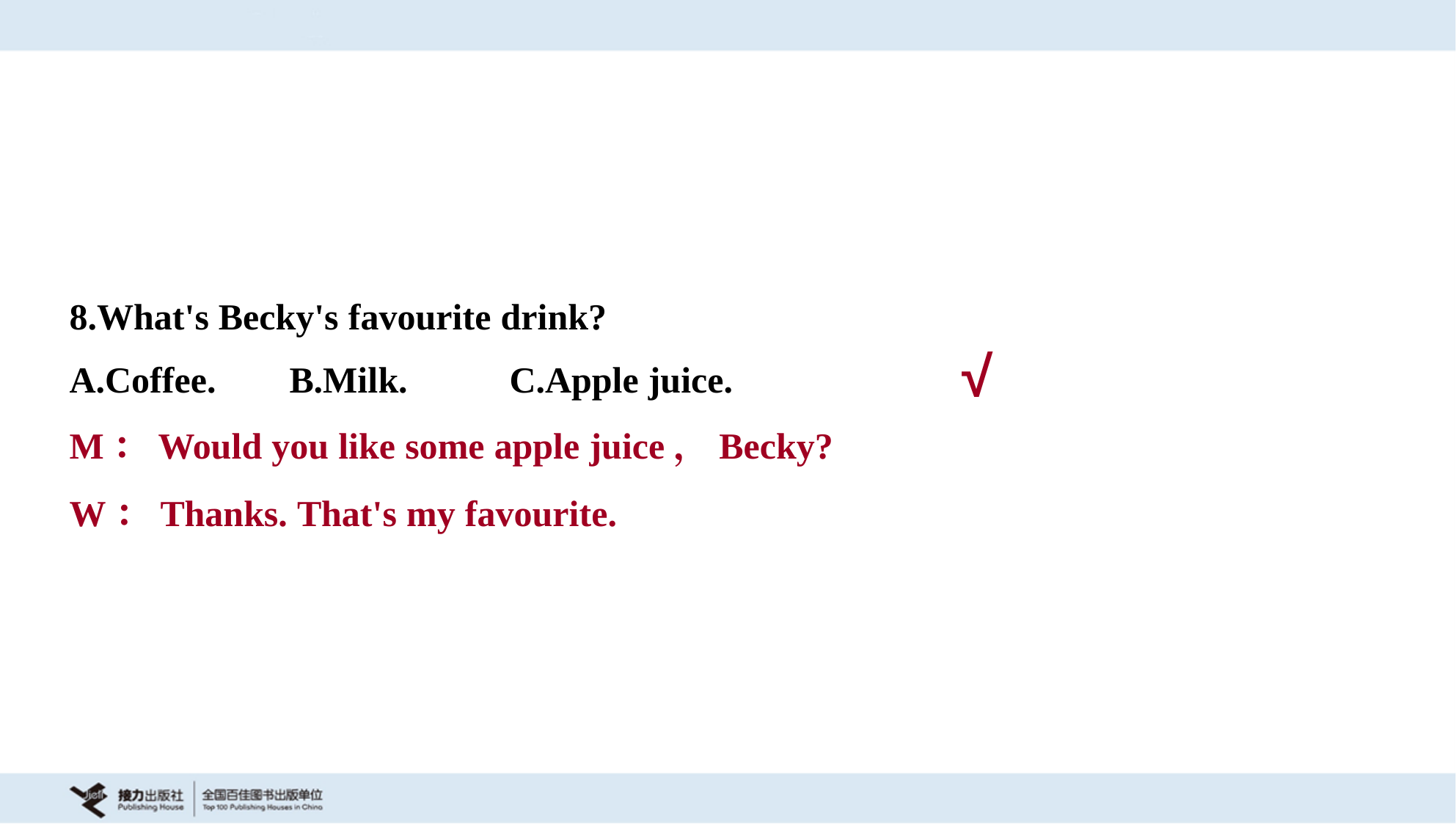

8.What's Becky's favourite drink?
A.Coffee.	B.Milk.	C.Apple juice.
√
M：Would you like some apple juice，Becky?
W：Thanks. That's my favourite.